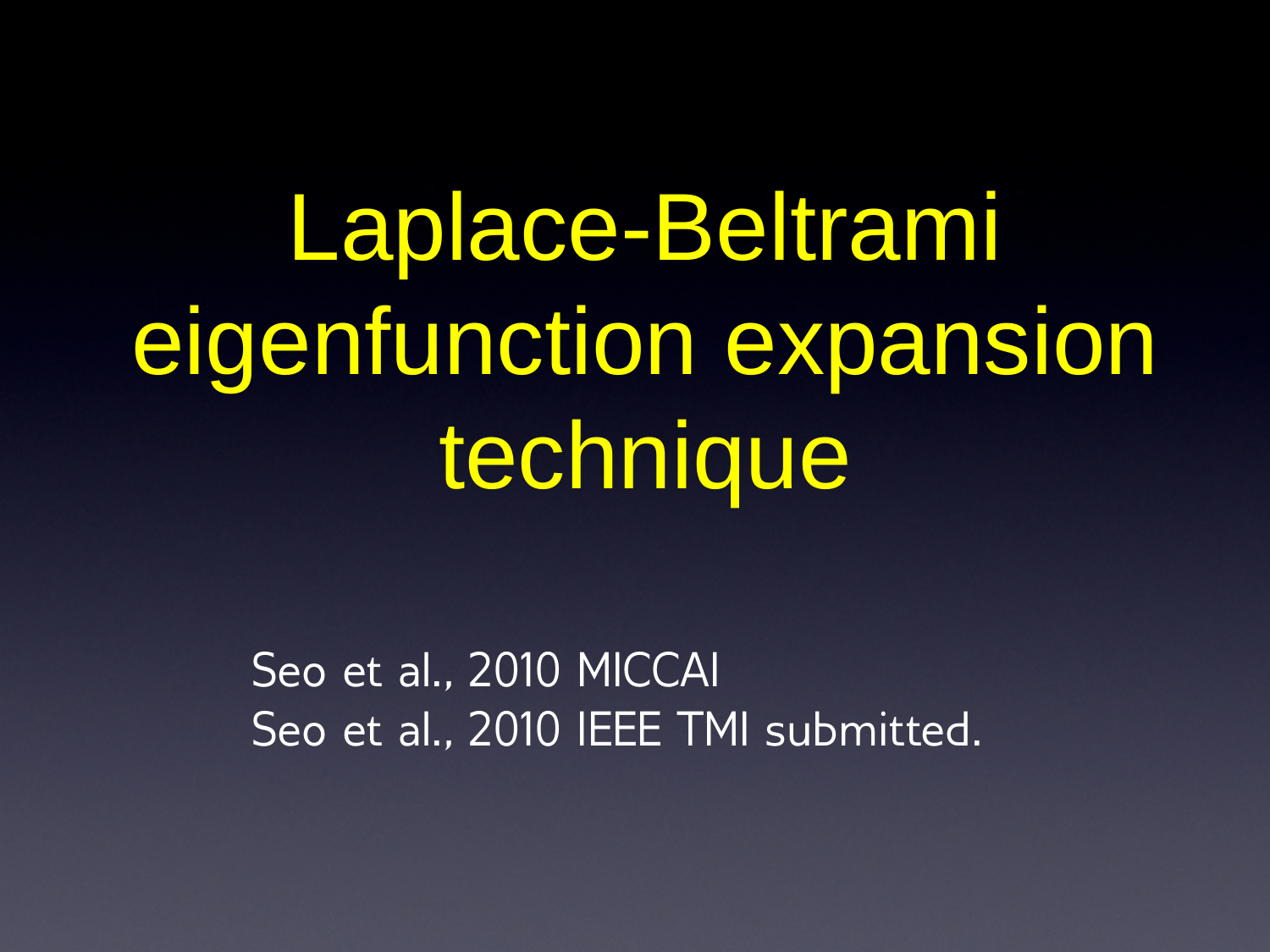

# Laplace-Beltrami eigenfunction expansion technique
Seo et al., 2010 MICCAI
Seo et al., 2010 IEEE TMI submitted.